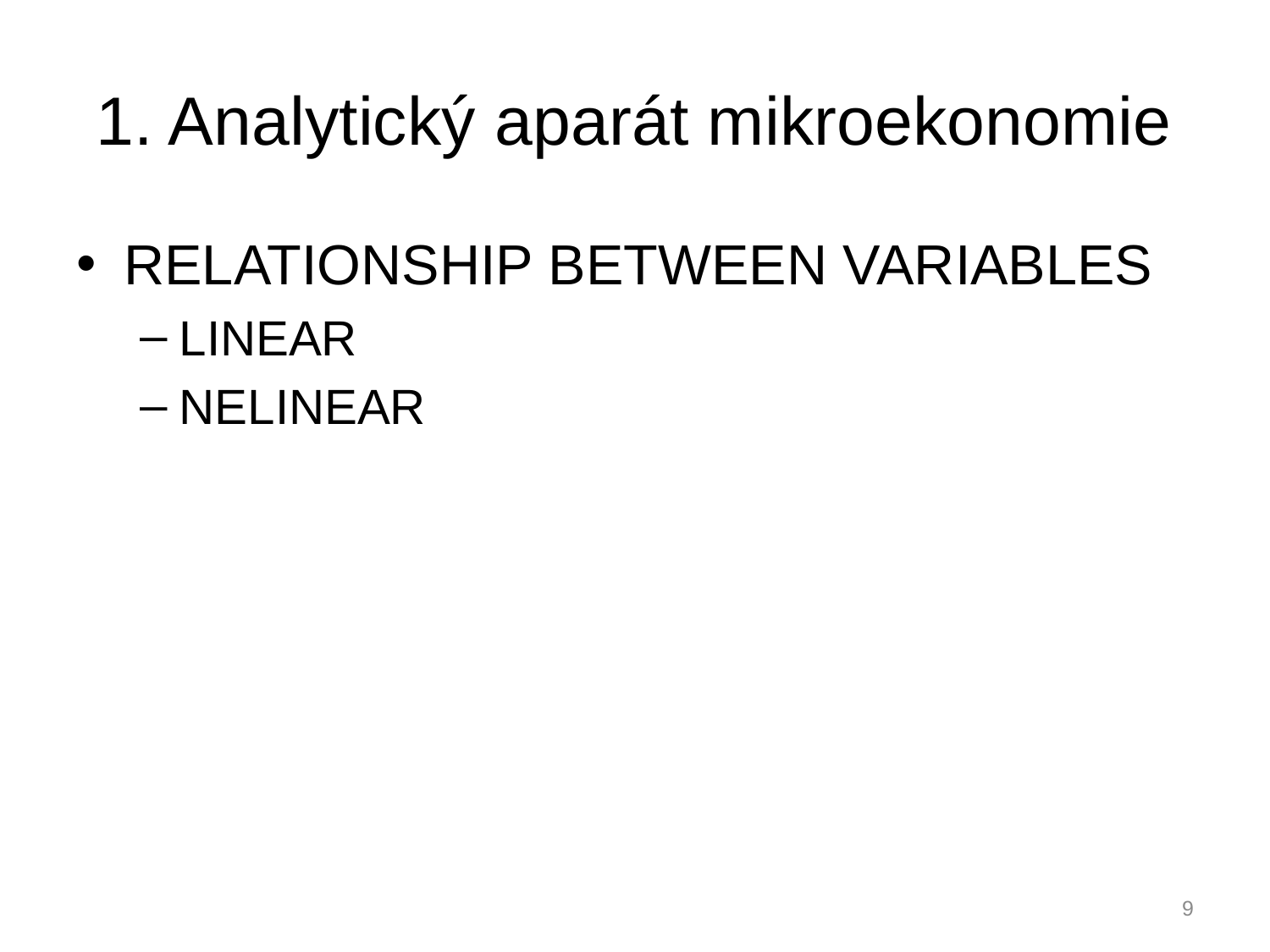

# 1. Analytický aparát mikroekonomie
RELATIONSHIP BETWEEN VARIABLES
LINEAR
NELINEAR
9